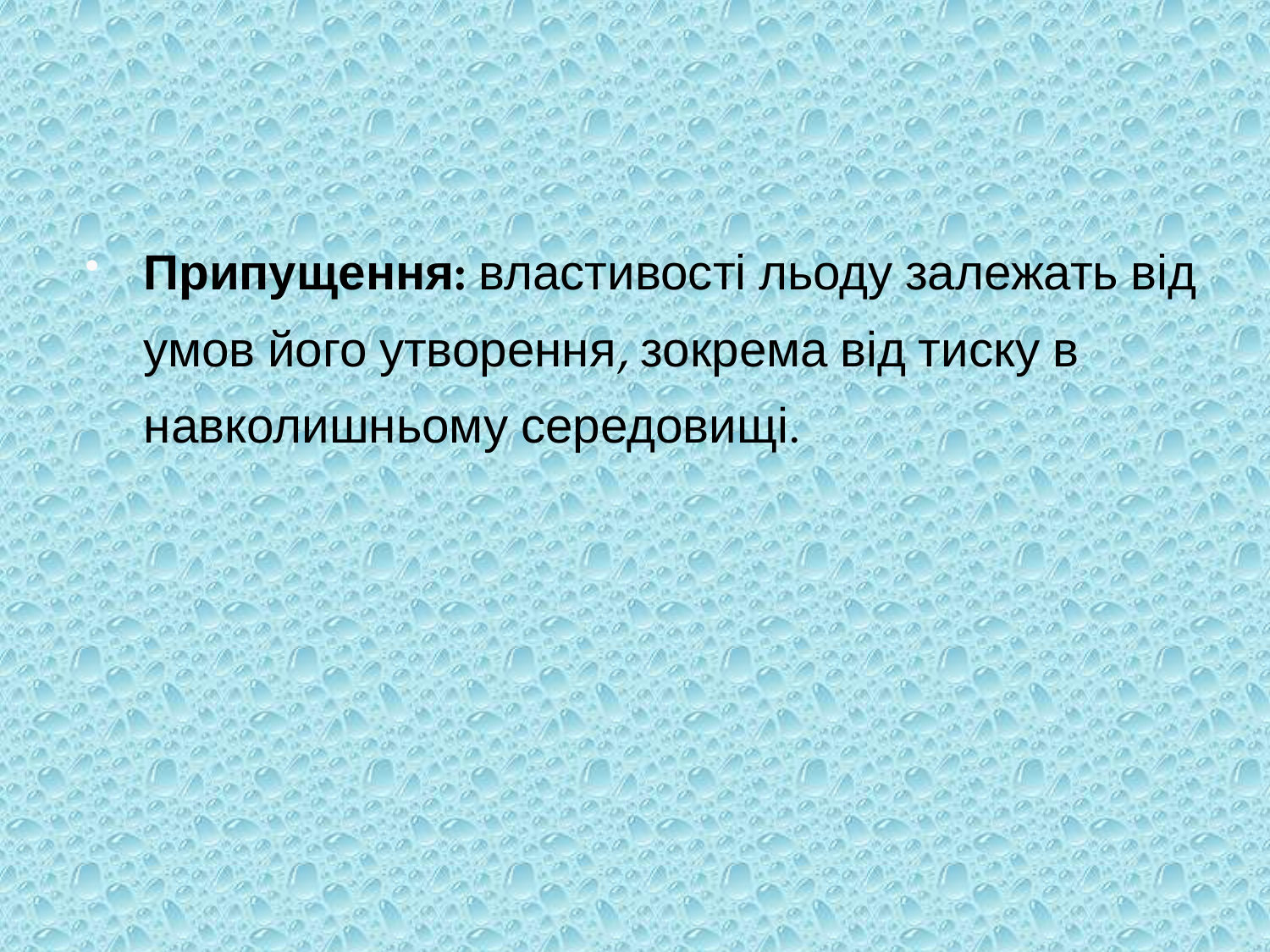

Припущення: властивості льоду залежать від умов його утворення, зокрема від тиску в навколишньому середовищі.